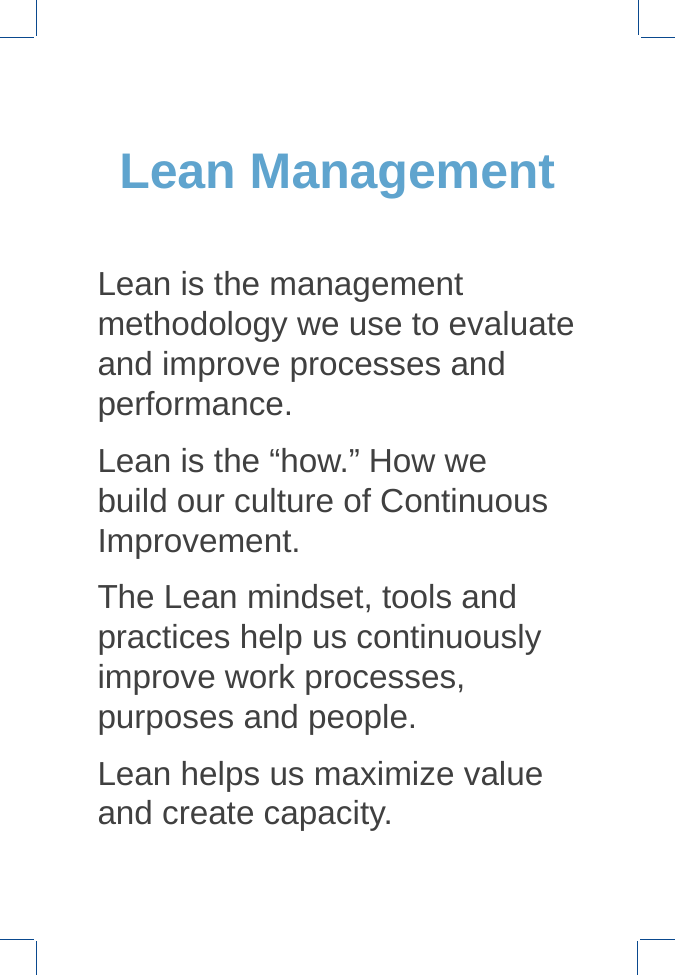

# Lean Management
Lean is the management methodology we use to evaluate and improve processes and performance.
Lean is the “how.” How we
build our culture of Continuous Improvement.
The Lean mindset, tools and practices help us continuously improve work processes,
purposes and people.
Lean helps us maximize value
and create capacity.